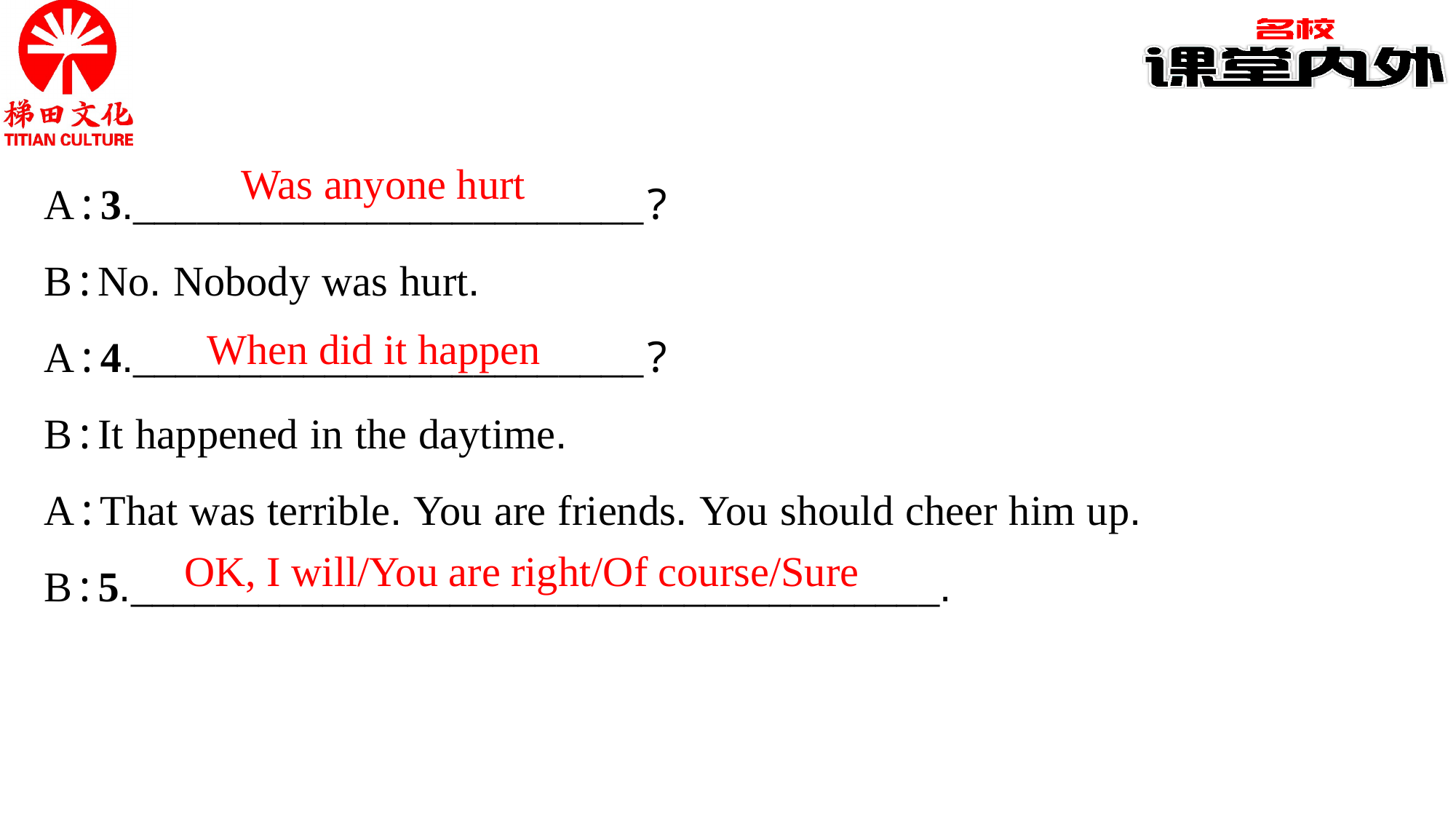

A:3.________________________?
B:No. Nobody was hurt.
A:4.________________________?
B:It happened in the daytime.
A:That was terrible. You are friends. You should cheer him up.
B:5.______________________________________.
Was anyone hurt
When did it happen
OK, I will/You are right/Of course/Sure